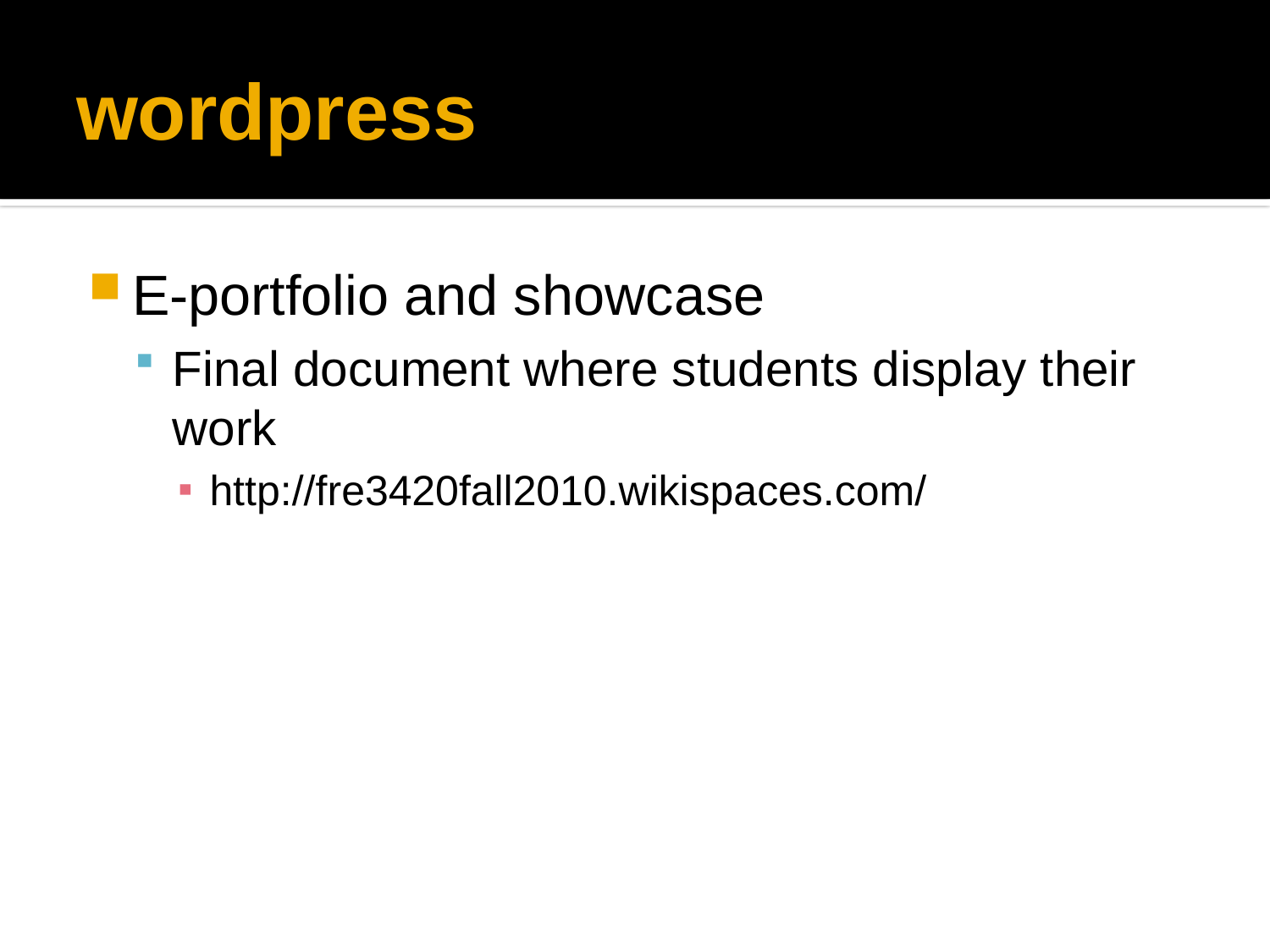

# wordpress
E-portfolio and showcase
Final document where students display their work
http://fre3420fall2010.wikispaces.com/